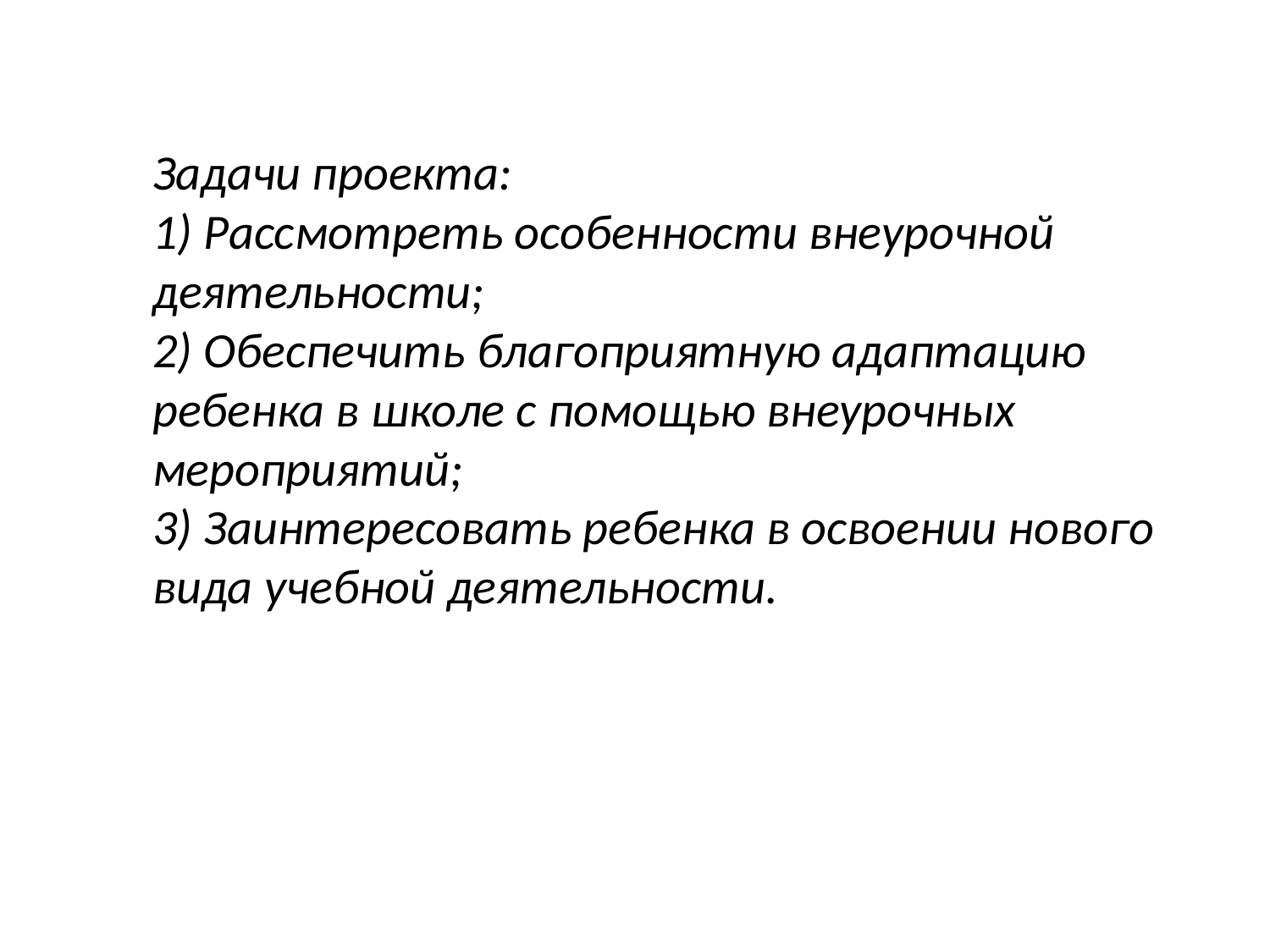

# Задачи проекта: 1) Рассмотреть особенности внеурочной деятельности; 2) Обеспечить благоприятную адаптацию ребенка в школе с помощью внеурочных мероприятий; 3) Заинтересовать ребенка в освоении нового вида учебной деятельности.